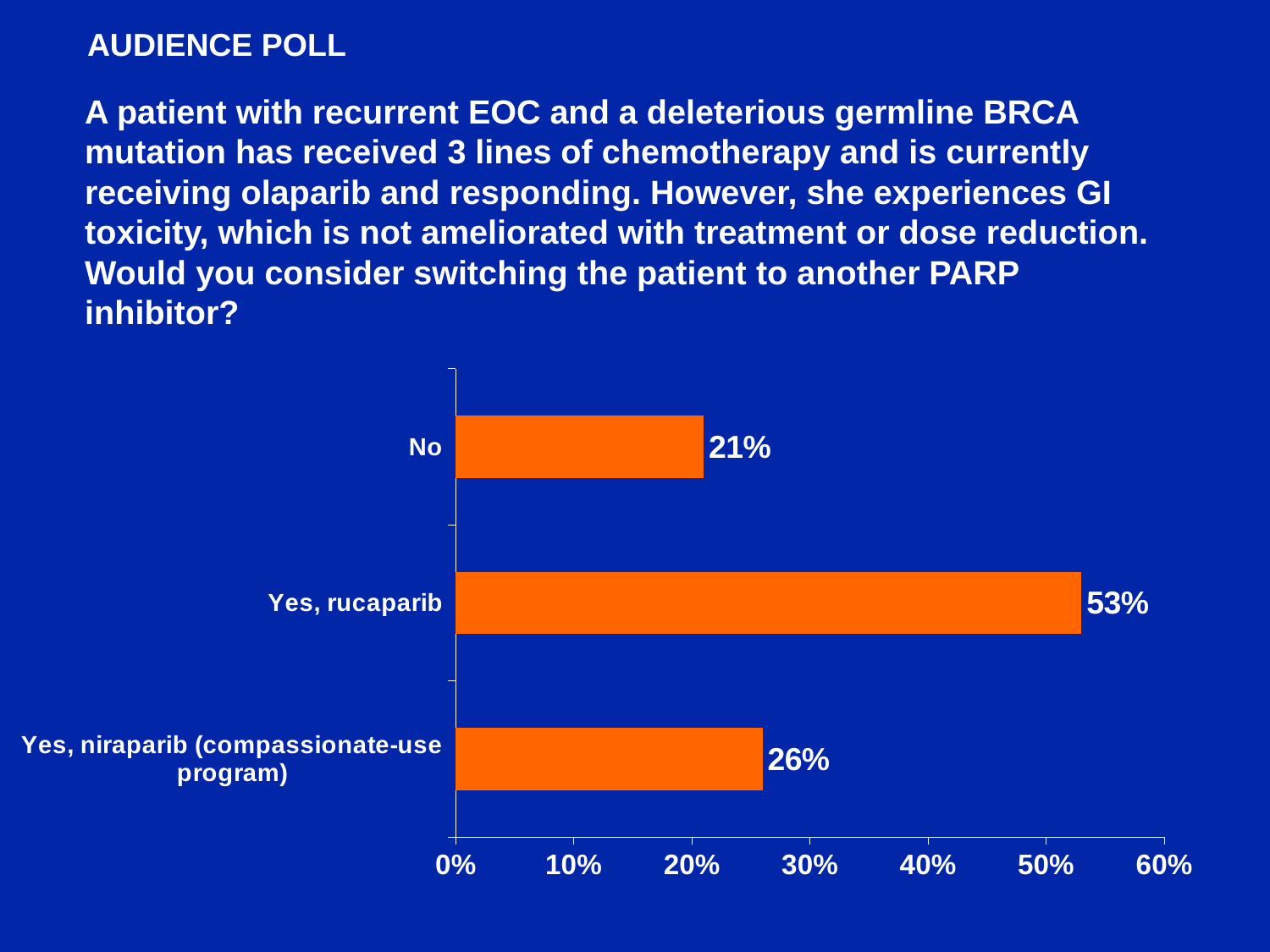

AUDIENCE POLL
A patient with recurrent EOC and a deleterious germline BRCA mutation has received 3 lines of chemotherapy and is currently receiving olaparib and responding. However, she experiences GI toxicity, which is not ameliorated with treatment or dose reduction. Would you consider switching the patient to another PARP inhibitor?

### Chart

| Category | Series 1 |
|---|---|
| Yes, niraparib (compassionate-use program) | 0.26 |
| Yes, rucaparib | 0.53 |
| No | 0.21 |